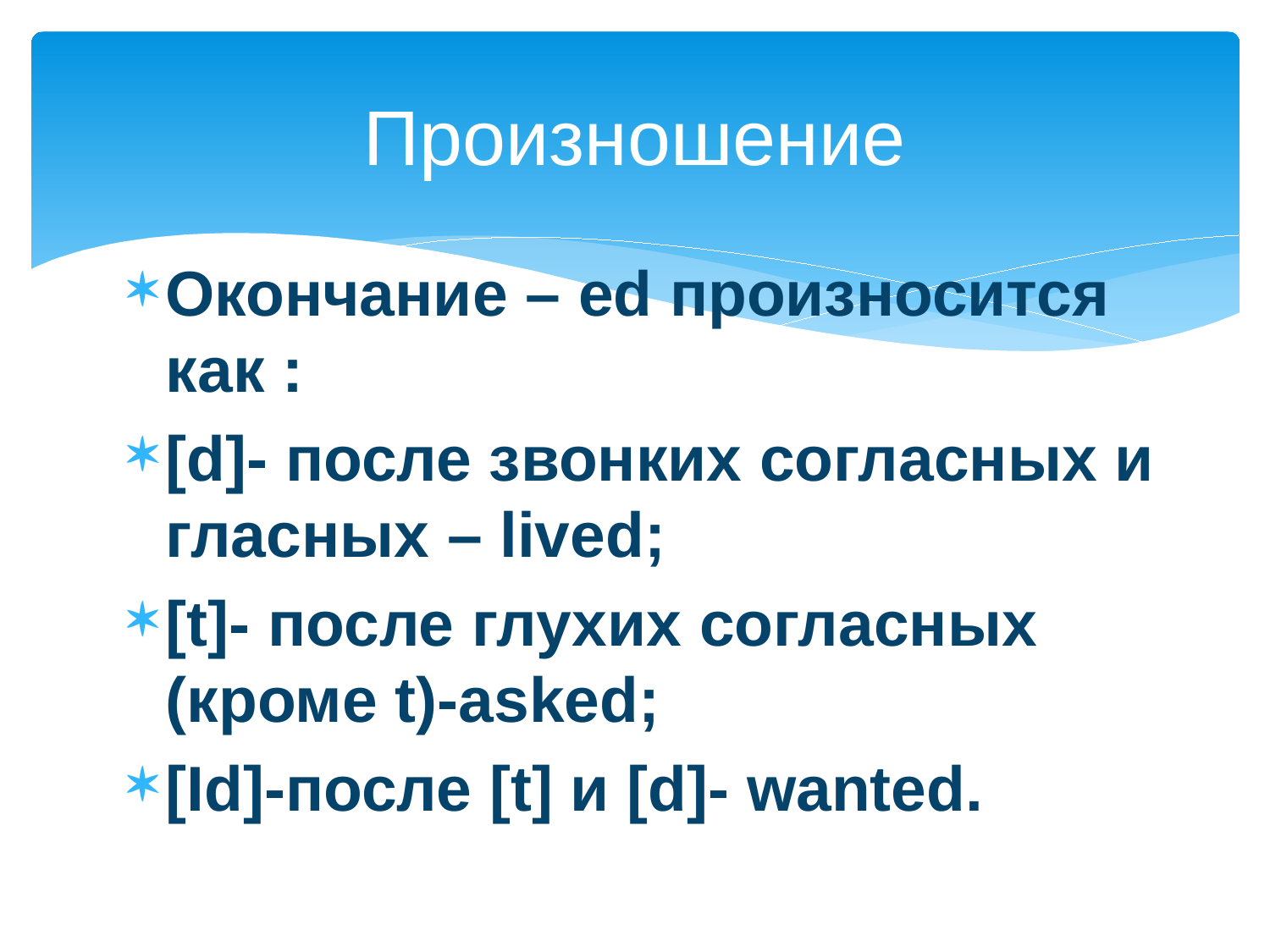

# Произношение
Окончание – ed произносится как :
[d]- после звонких согласных и гласных – lived;
[t]- после глухих согласных (кроме t)-asked;
[Id]-после [t] и [d]- wanted.